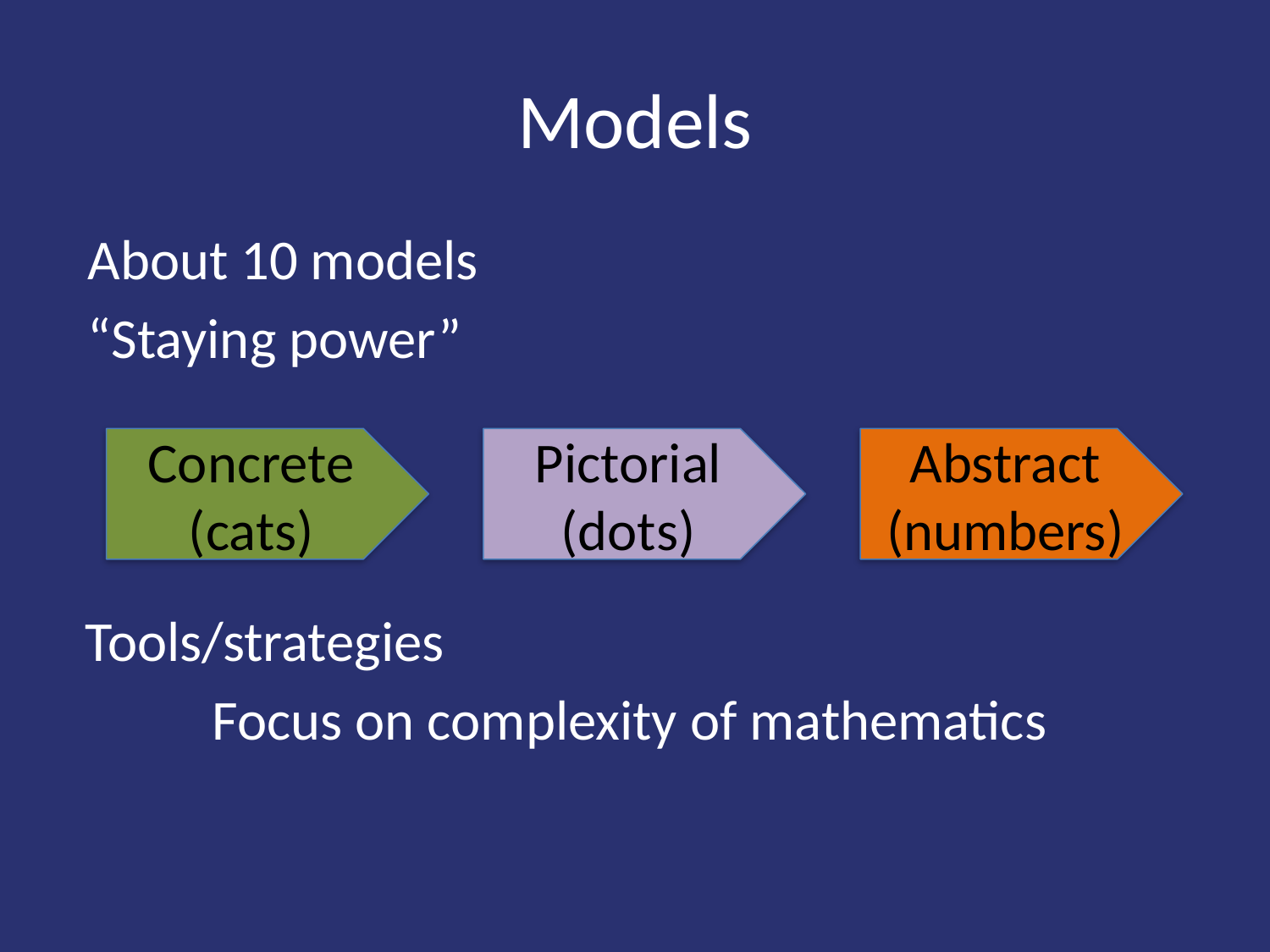

# Models

About 10 models
“Staying power”
Concrete
(cats)
Pictorial
(dots)
Abstract
(numbers)
Tools/strategies
	Focus on complexity of mathematics